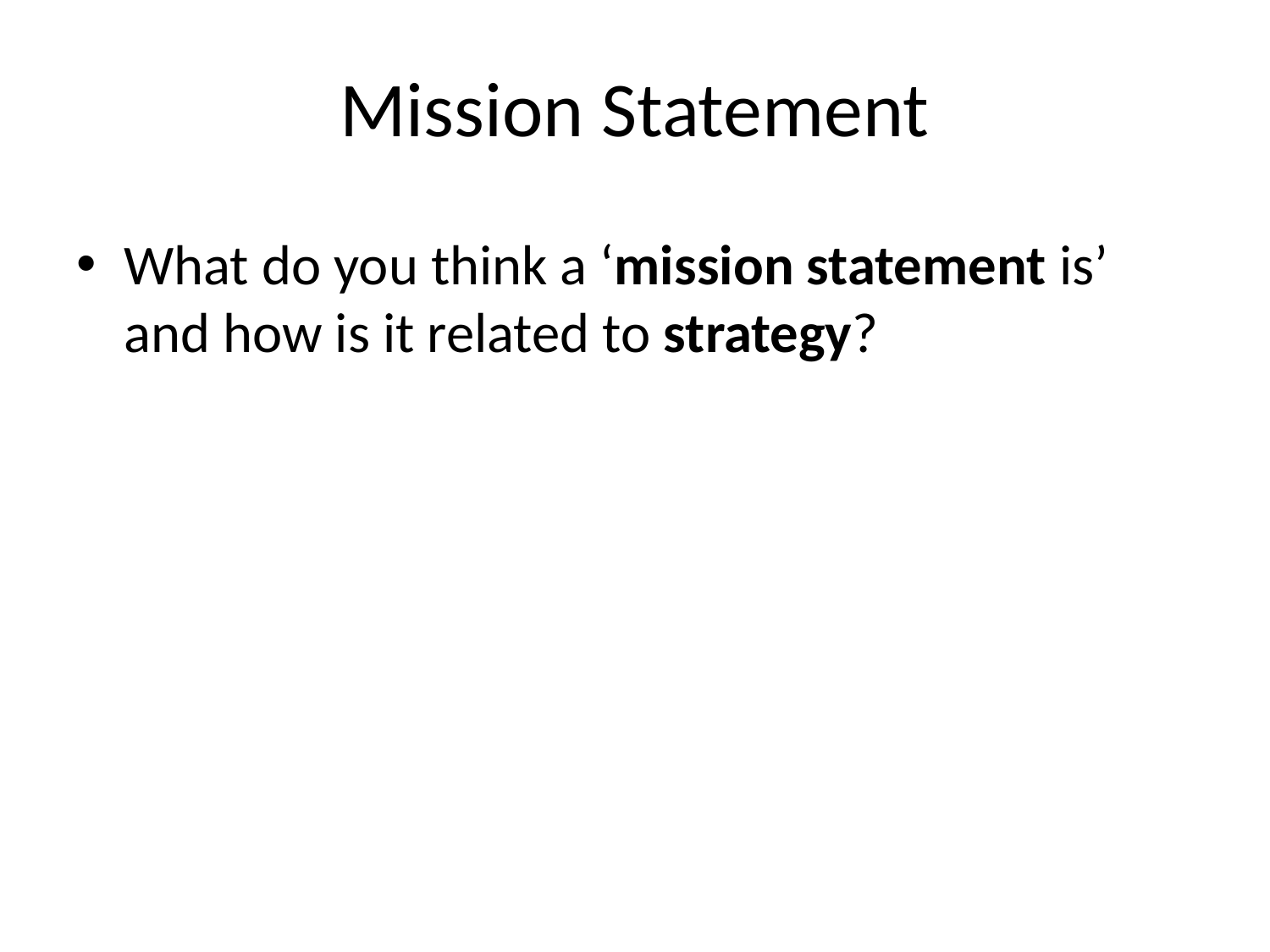

# Mission Statement
What do you think a ‘mission statement is’ and how is it related to strategy?